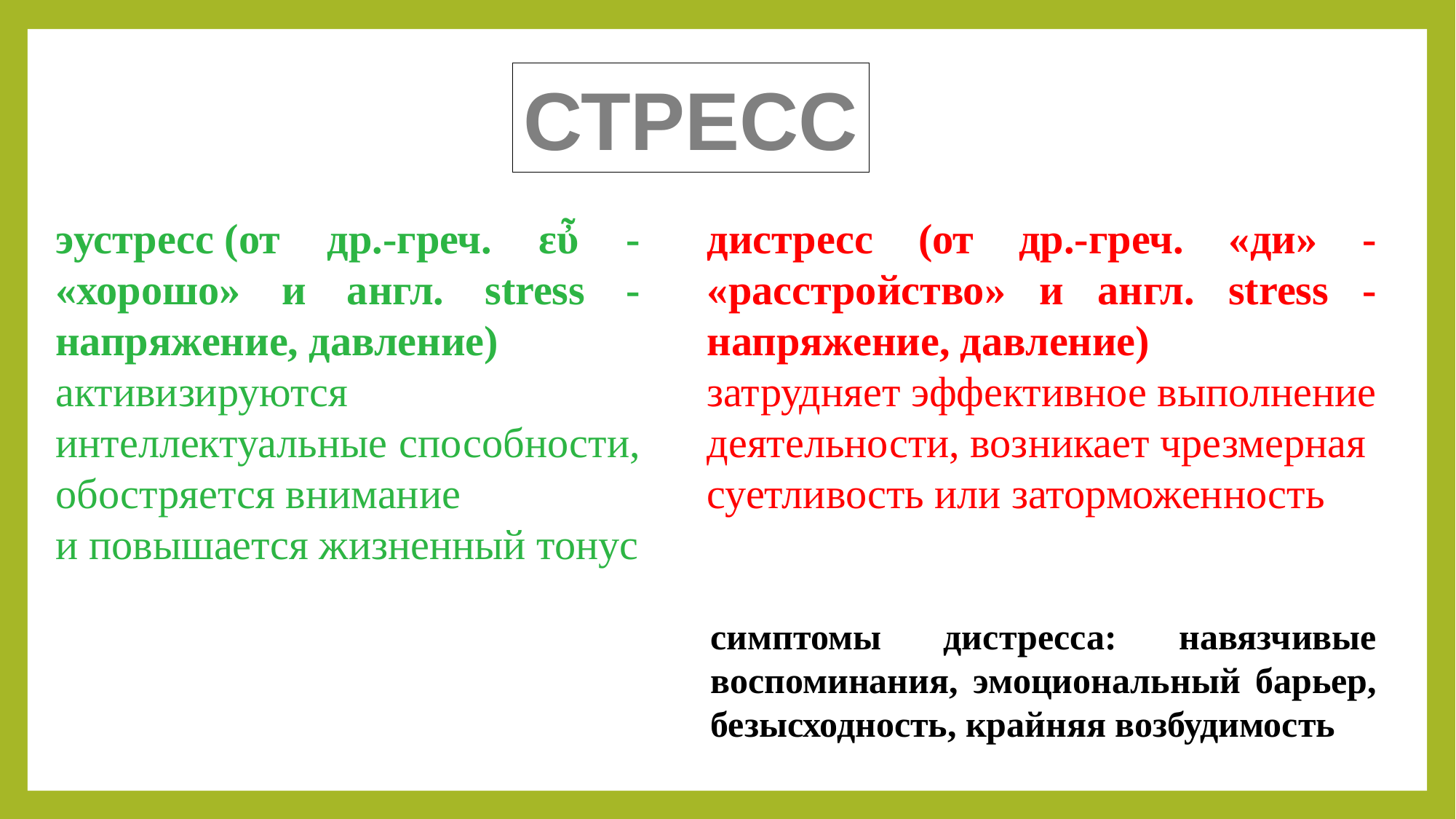

СТРЕСС
эустресс (от др.-греч. εὖ - «хорошо» и англ. stress - напряжение, давление)
активизируются интеллектуальные способности, обостряется внимание
и повышается жизненный тонус
дистресс (от др.-греч. «ди» - «расстройство» и англ. stress - напряжение, давление)
затрудняет эффективное выполнение деятельности, возникает чрезмерная суетливость или заторможенность

симптомы дистресса: навязчивые воспоминания, эмоциональный барьер, безысходность, крайняя возбудимость